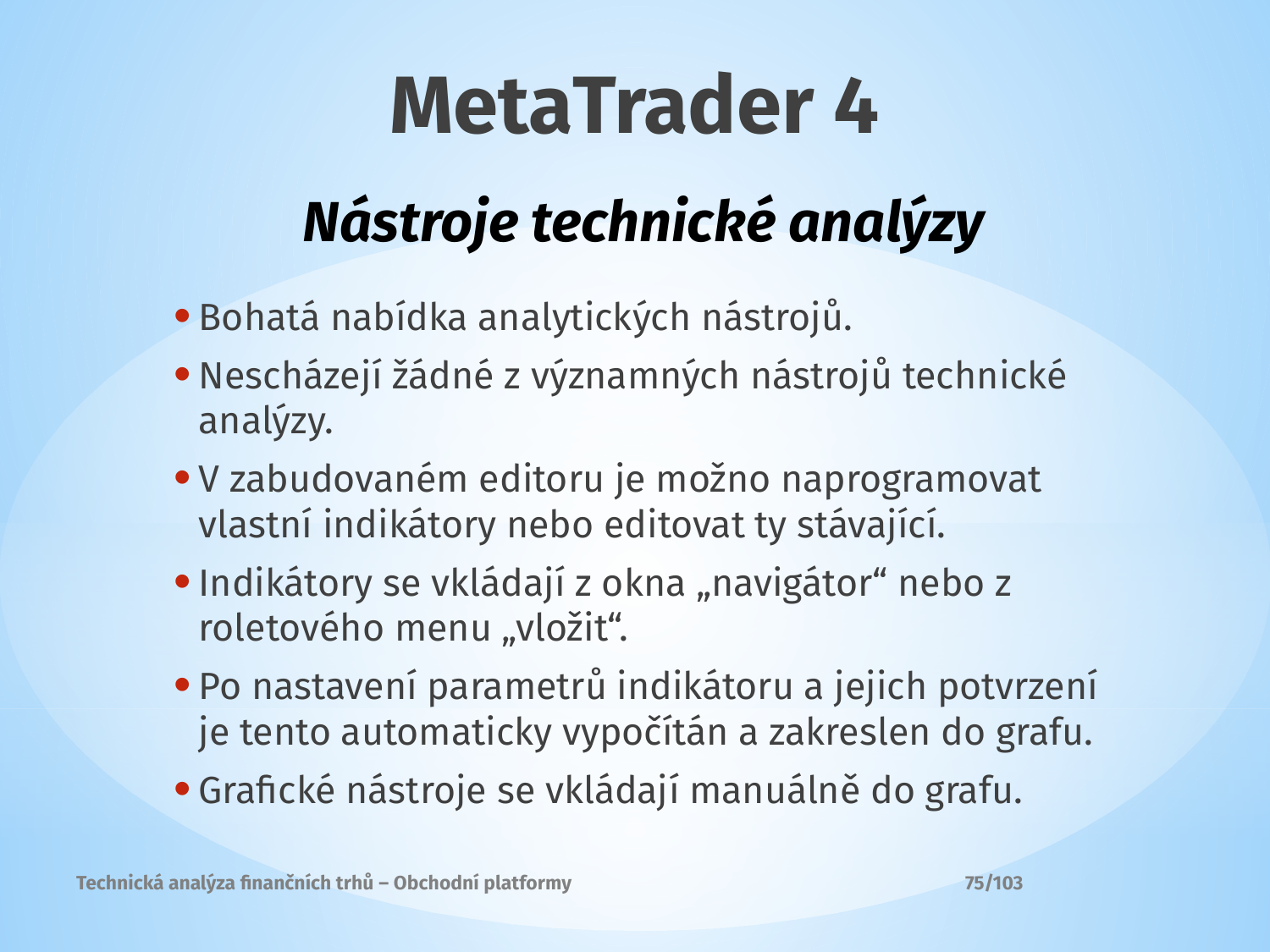

MetaTrader 4
Nástroje technické analýzy
Bohatá nabídka analytických nástrojů.
Nescházejí žádné z významných nástrojů technické analýzy.
V zabudovaném editoru je možno naprogramovat vlastní indikátory nebo editovat ty stávající.
Indikátory se vkládají z okna „navigátor“ nebo z roletového menu „vložit“.
Po nastavení parametrů indikátoru a jejich potvrzení je tento automaticky vypočítán a zakreslen do grafu.
Grafické nástroje se vkládají manuálně do grafu.

Technická analýza finančních trhů – Obchodní platformy				75/103